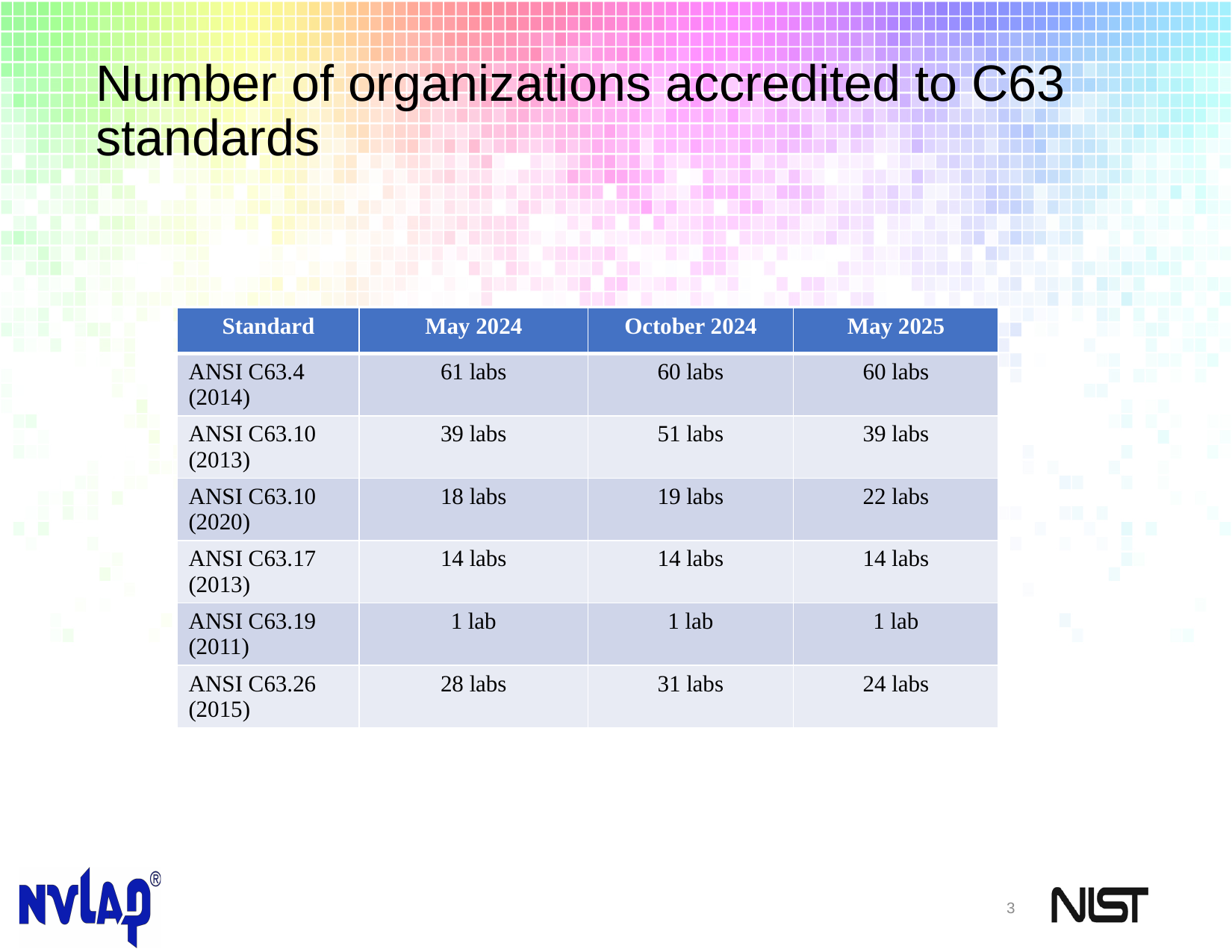

# Number of organizations accredited to C63 standards
| Standard | May 2024 | October 2024 | May 2025 |
| --- | --- | --- | --- |
| ANSI C63.4 (2014) | 61 labs | 60 labs | 60 labs |
| ANSI C63.10 (2013) | 39 labs | 51 labs | 39 labs |
| ANSI C63.10 (2020) | 18 labs | 19 labs | 22 labs |
| ANSI C63.17 (2013) | 14 labs | 14 labs | 14 labs |
| ANSI C63.19 (2011) | 1 lab | 1 lab | 1 lab |
| ANSI C63.26 (2015) | 28 labs | 31 labs | 24 labs |
3